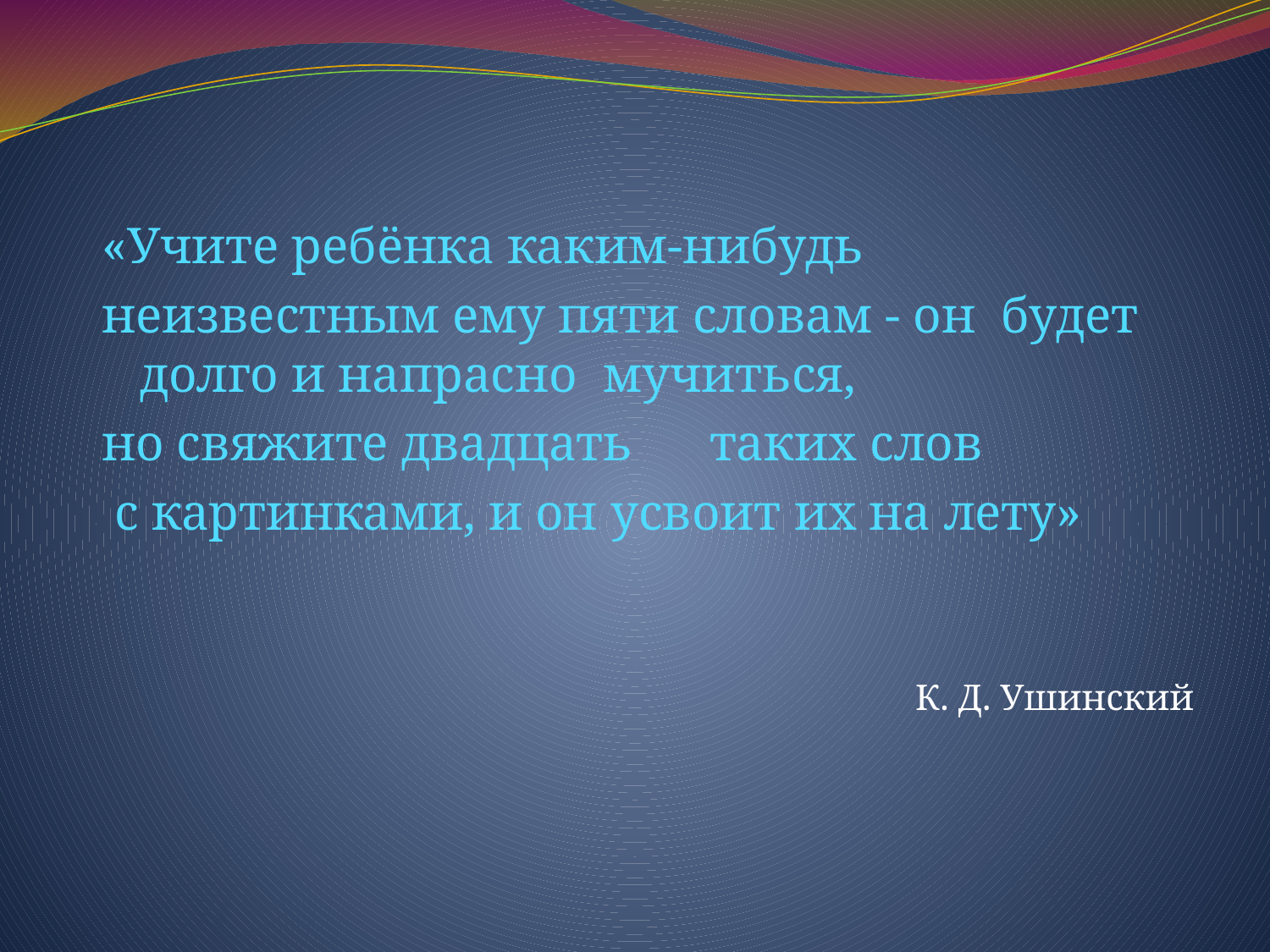

#
«Учите ребёнка каким-нибудь
неизвестным ему пяти словам - он  будет долго и напрасно  мучиться,
но свяжите двадцать      таких слов
 с картинками, и он усвоит их на лету»

К. Д. Ушинский